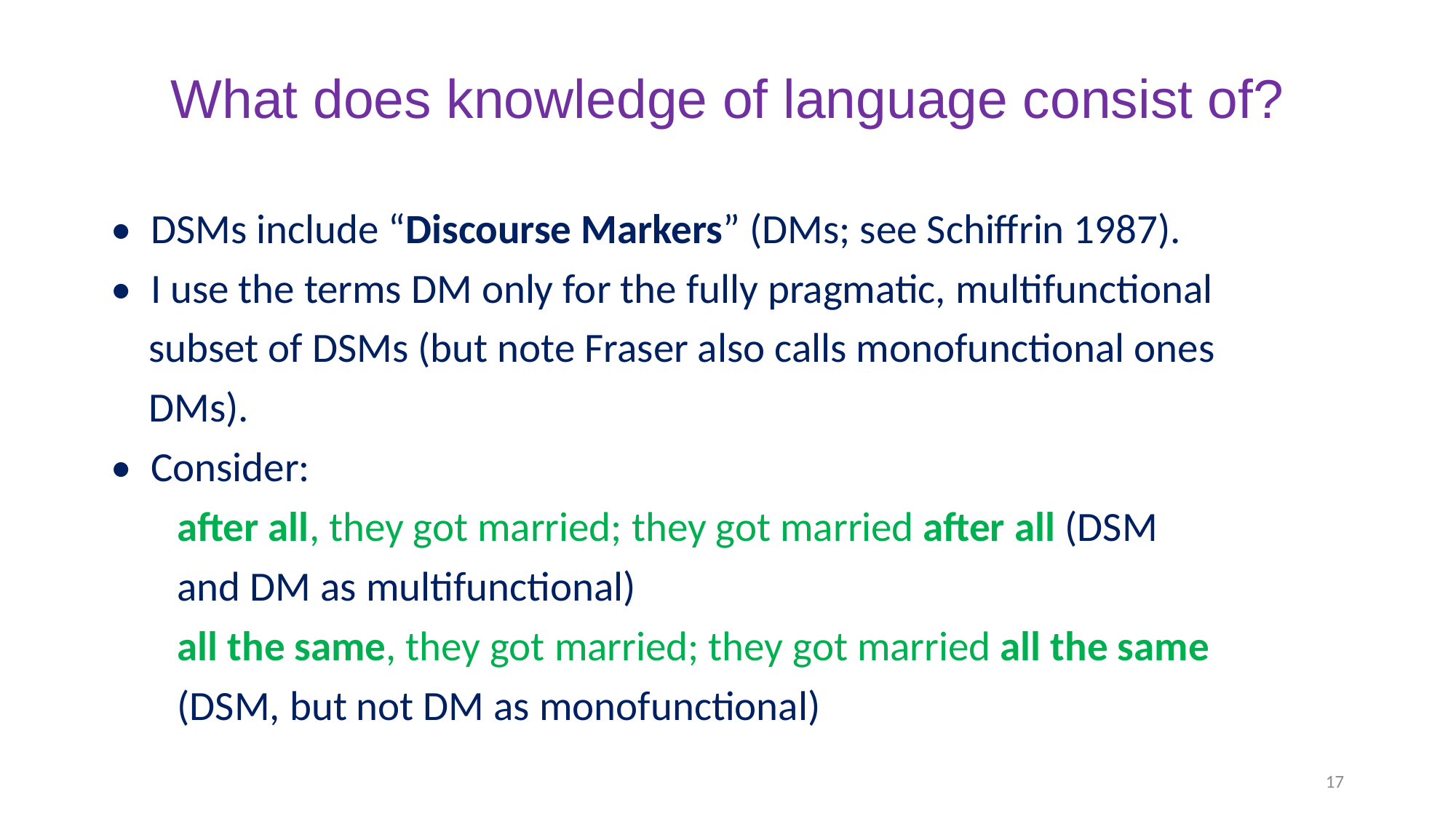

# What does knowledge of language consist of?
•  DSMs include “Discourse Markers” (DMs; see Schiffrin 1987).
•  I use the terms DM only for the fully pragmatic, multifunctional
    subset of DSMs (but note Fraser also calls monofunctional ones
    DMs).
•  Consider:
       after all, they got married; they got married after all (DSM
       and DM as multifunctional)
       all the same, they got married; they got married all the same
       (DSM, but not DM as monofunctional)

17